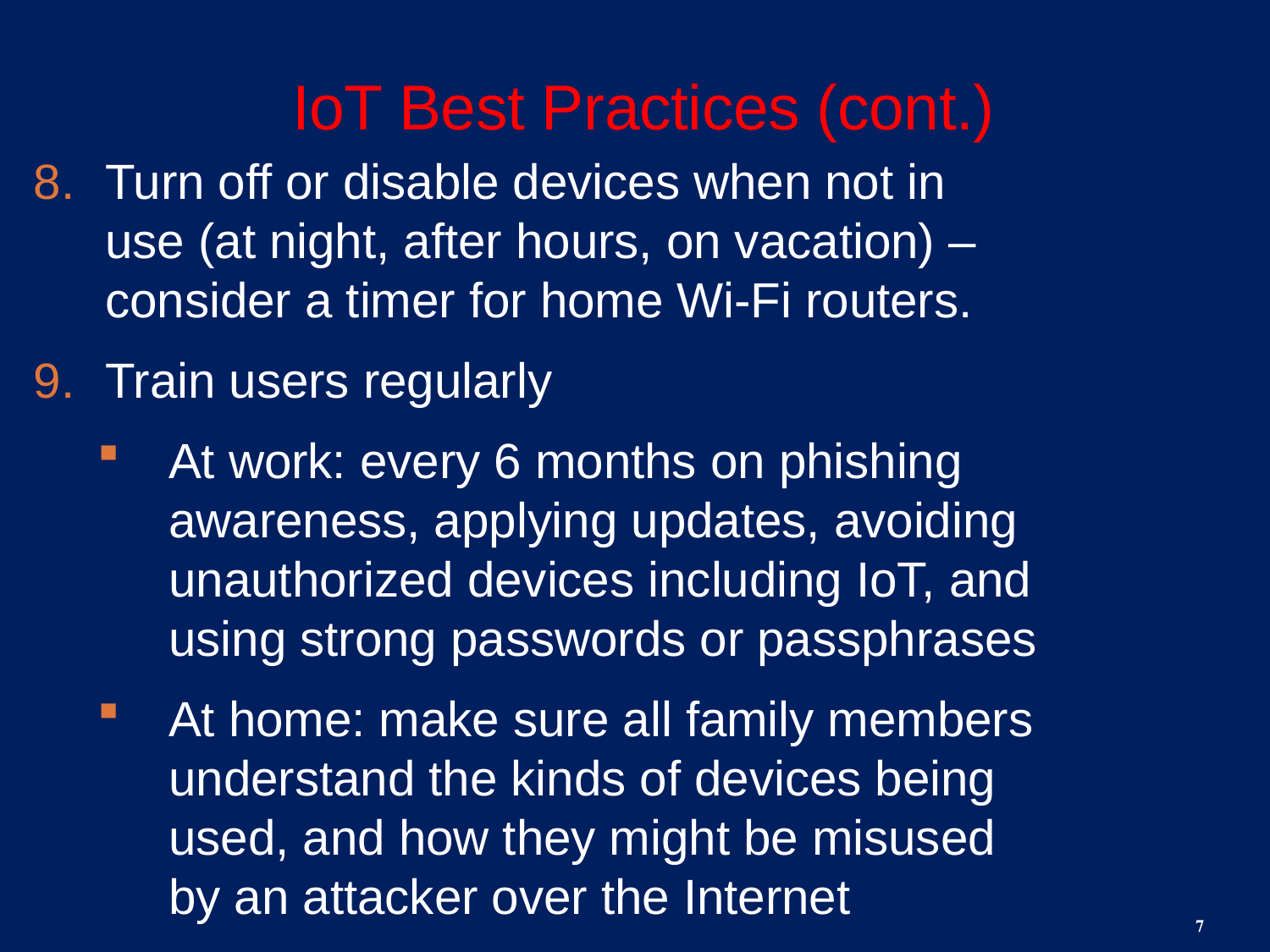

# IoT Best Practices (cont.)
Turn off or disable devices when not in use (at night, after hours, on vacation) – consider a timer for home Wi-Fi routers.
Train users regularly
At work: every 6 months on phishing awareness, applying updates, avoiding unauthorized devices including IoT, and using strong passwords or passphrases
At home: make sure all family members understand the kinds of devices being used, and how they might be misused by an attacker over the Internet
Prioritize devices, and protect all endpoints appropriately.